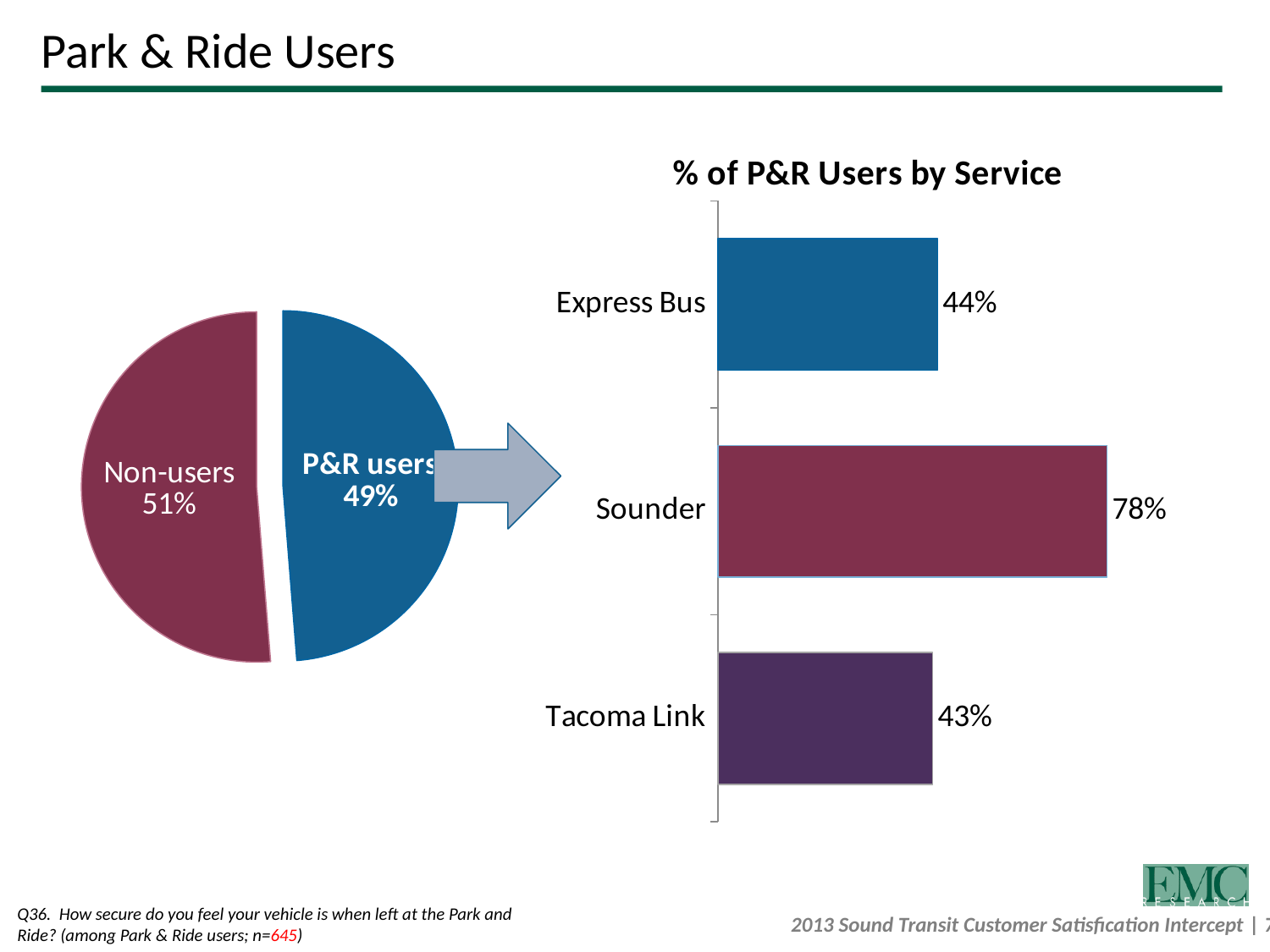

# Park & Ride Users

### Chart: % of P&R Users by Service

| Category | P&R Users |
|---|---|
| Express Bus | 0.44 |
| Sounder | 0.78 |
| Tacoma Link | 0.43 |

### Chart

| Category | Column1 |
|---|---|
| P&R users | 0.4873475875395061 |
| Non-users | 0.5126524124605021 |
Q36.  How secure do you feel your vehicle is when left at the Park and Ride? (among Park & Ride users; n=645)